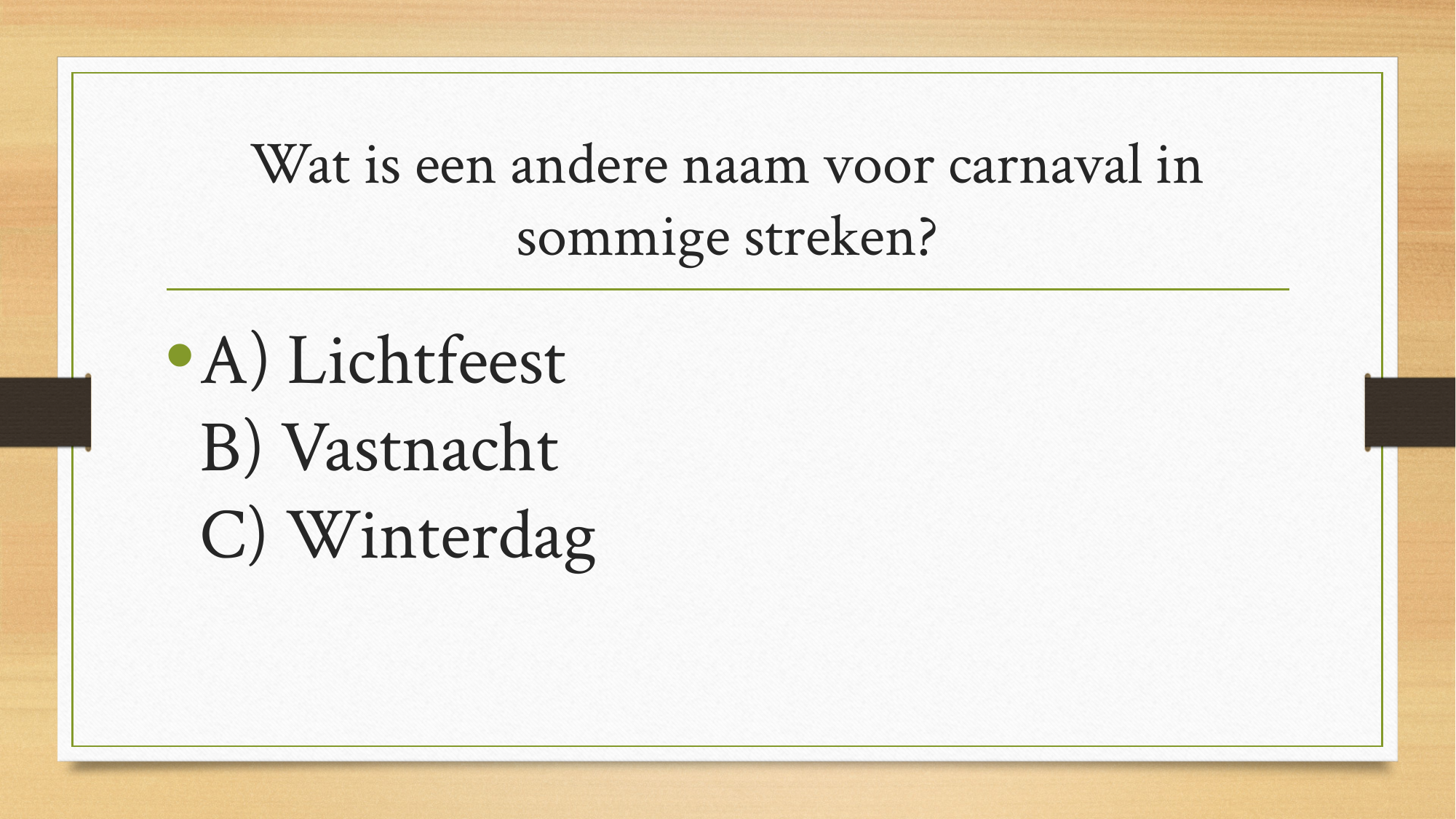

# Wat is een andere naam voor carnaval in sommige streken?
A) Lichtfeest
B) Vastnacht
C) Winterdag